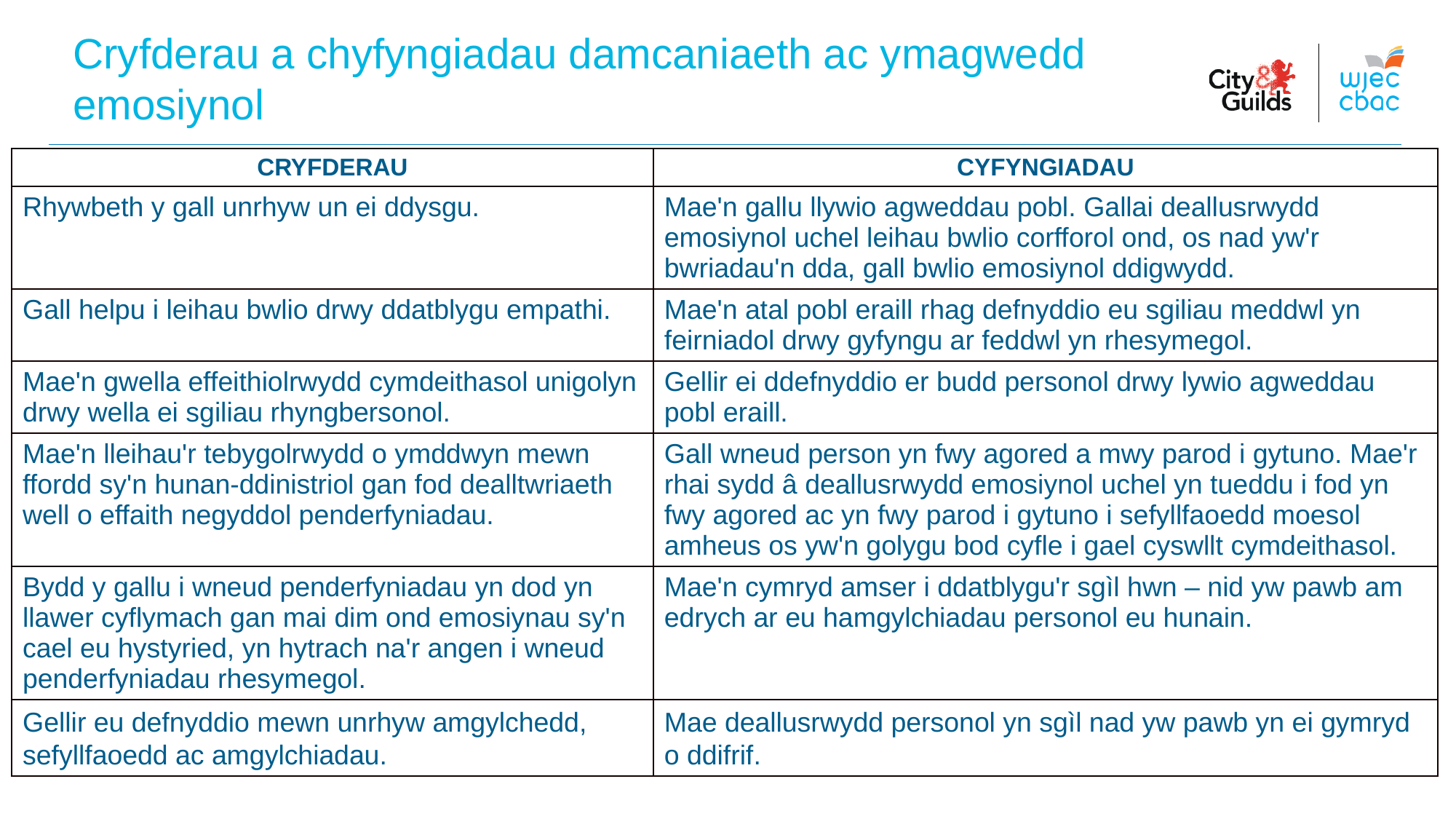

Cryfderau a chyfyngiadau damcaniaeth ac ymagwedd emosiynol
| CRYFDERAU | CYFYNGIADAU |
| --- | --- |
| Rhywbeth y gall unrhyw un ei ddysgu. | Mae'n gallu llywio agweddau pobl. Gallai deallusrwydd emosiynol uchel leihau bwlio corfforol ond, os nad yw'r bwriadau'n dda, gall bwlio emosiynol ddigwydd. |
| Gall helpu i leihau bwlio drwy ddatblygu empathi. | Mae'n atal pobl eraill rhag defnyddio eu sgiliau meddwl yn feirniadol drwy gyfyngu ar feddwl yn rhesymegol. |
| Mae'n gwella effeithiolrwydd cymdeithasol unigolyn drwy wella ei sgiliau rhyngbersonol. | Gellir ei ddefnyddio er budd personol drwy lywio agweddau pobl eraill. |
| Mae'n lleihau'r tebygolrwydd o ymddwyn mewn ffordd sy'n hunan-ddinistriol gan fod dealltwriaeth well o effaith negyddol penderfyniadau. | Gall wneud person yn fwy agored a mwy parod i gytuno. Mae'r rhai sydd â deallusrwydd emosiynol uchel yn tueddu i fod yn fwy agored ac yn fwy parod i gytuno i sefyllfaoedd moesol amheus os yw'n golygu bod cyfle i gael cyswllt cymdeithasol. |
| Bydd y gallu i wneud penderfyniadau yn dod yn llawer cyflymach gan mai dim ond emosiynau sy'n cael eu hystyried, yn hytrach na'r angen i wneud penderfyniadau rhesymegol. | Mae'n cymryd amser i ddatblygu'r sgìl hwn – nid yw pawb am edrych ar eu hamgylchiadau personol eu hunain. |
| Gellir eu defnyddio mewn unrhyw amgylchedd, sefyllfaoedd ac amgylchiadau. | Mae deallusrwydd personol yn sgìl nad yw pawb yn ei gymryd o ddifrif. |